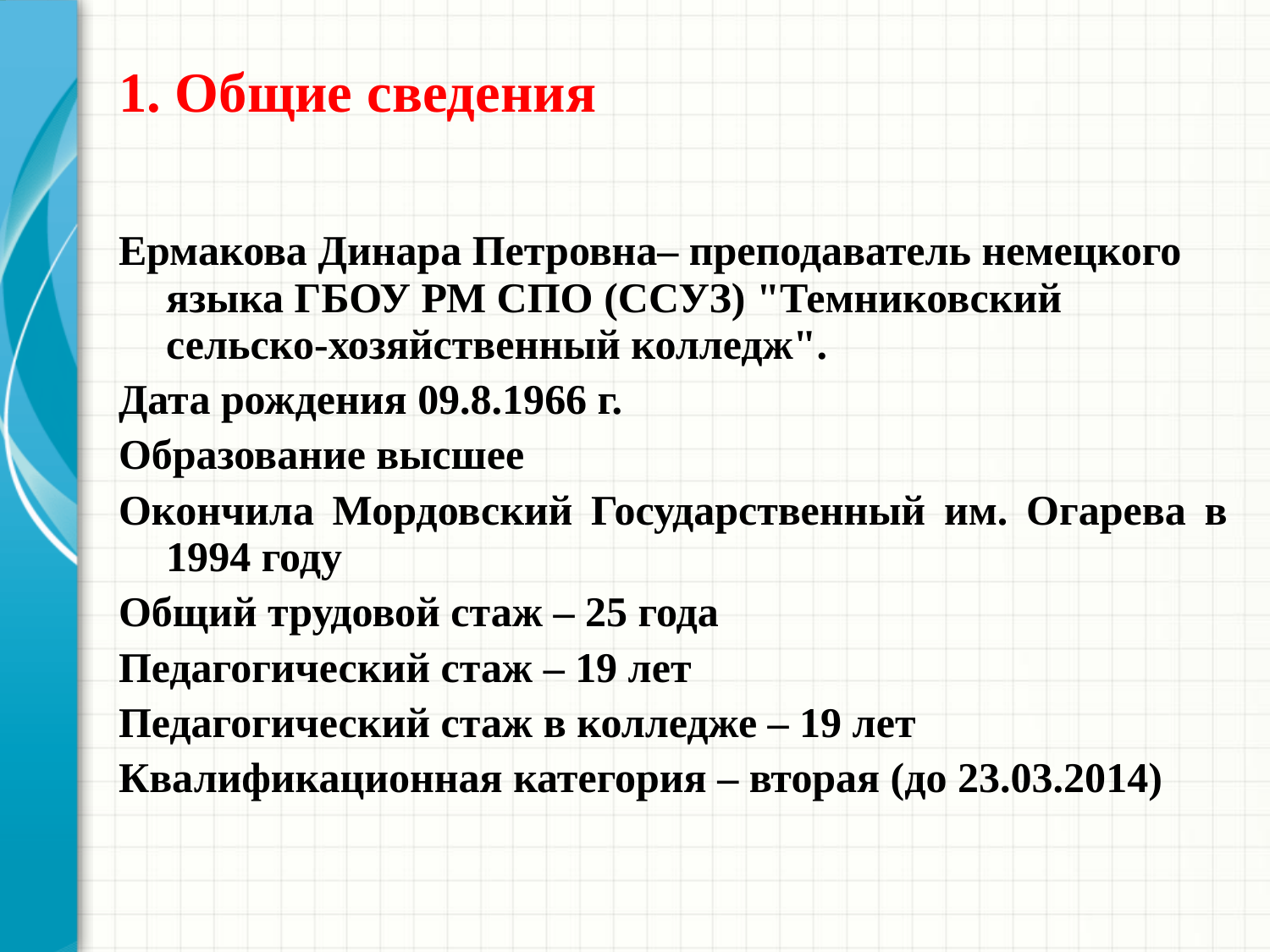

# 1. Общие сведения
Ермакова Динара Петровна– преподаватель немецкого языка ГБОУ РМ СПО (ССУЗ) "Темниковский сельско-хозяйственный колледж".
Дата рождения 09.8.1966 г.
Образование высшее
Окончила Мордовский Государственный им. Огарева в 1994 году
Общий трудовой стаж – 25 года
Педагогический стаж – 19 лет
Педагогический стаж в колледже – 19 лет
Квалификационная категория – вторая (до 23.03.2014)